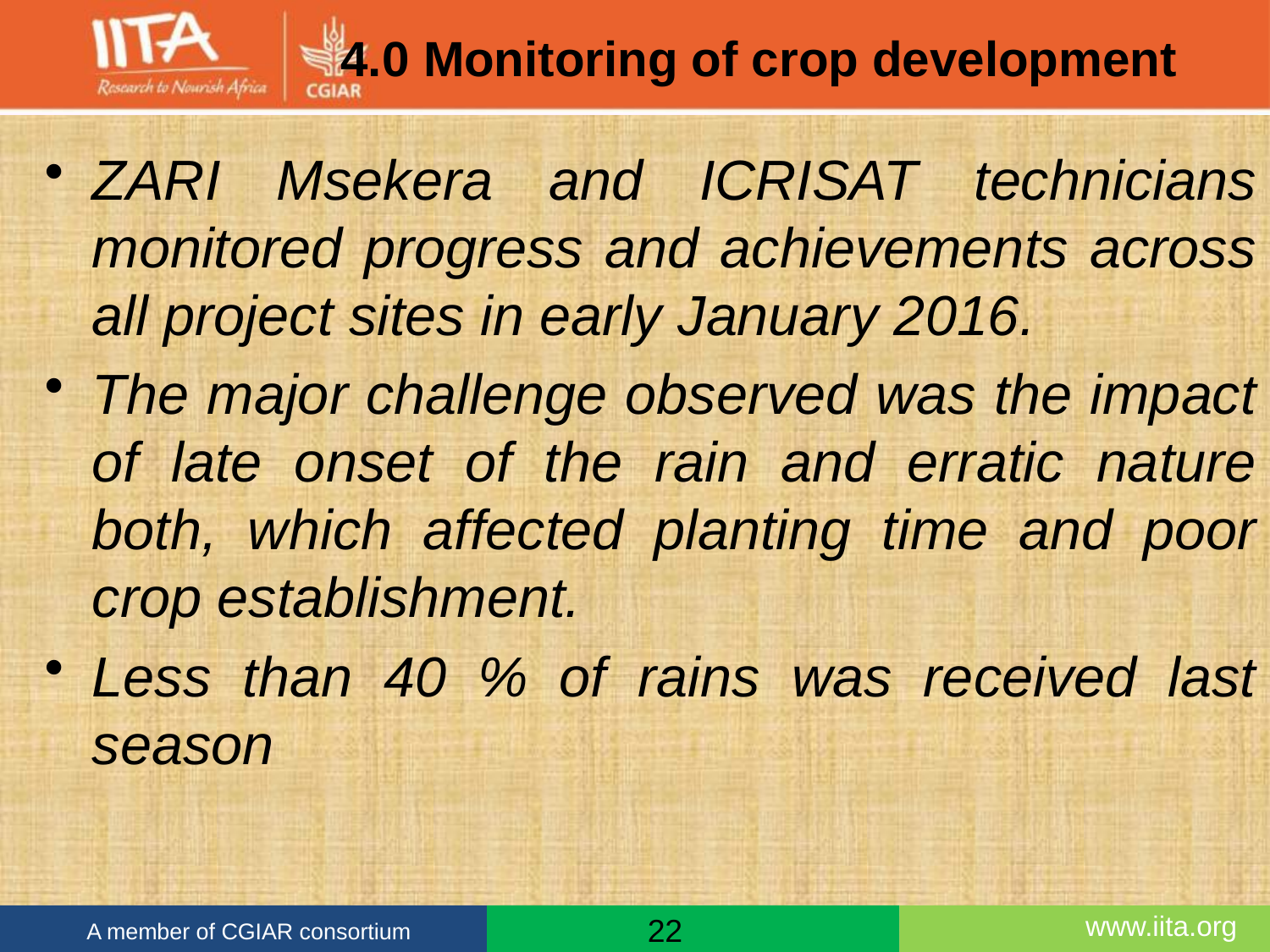

# 4.0 Monitoring of crop development
ZARI Msekera and ICRISAT technicians monitored progress and achievements across all project sites in early January 2016.
The major challenge observed was the impact of late onset of the rain and erratic nature both, which affected planting time and poor crop establishment.
Less than 40 % of rains was received last season
22